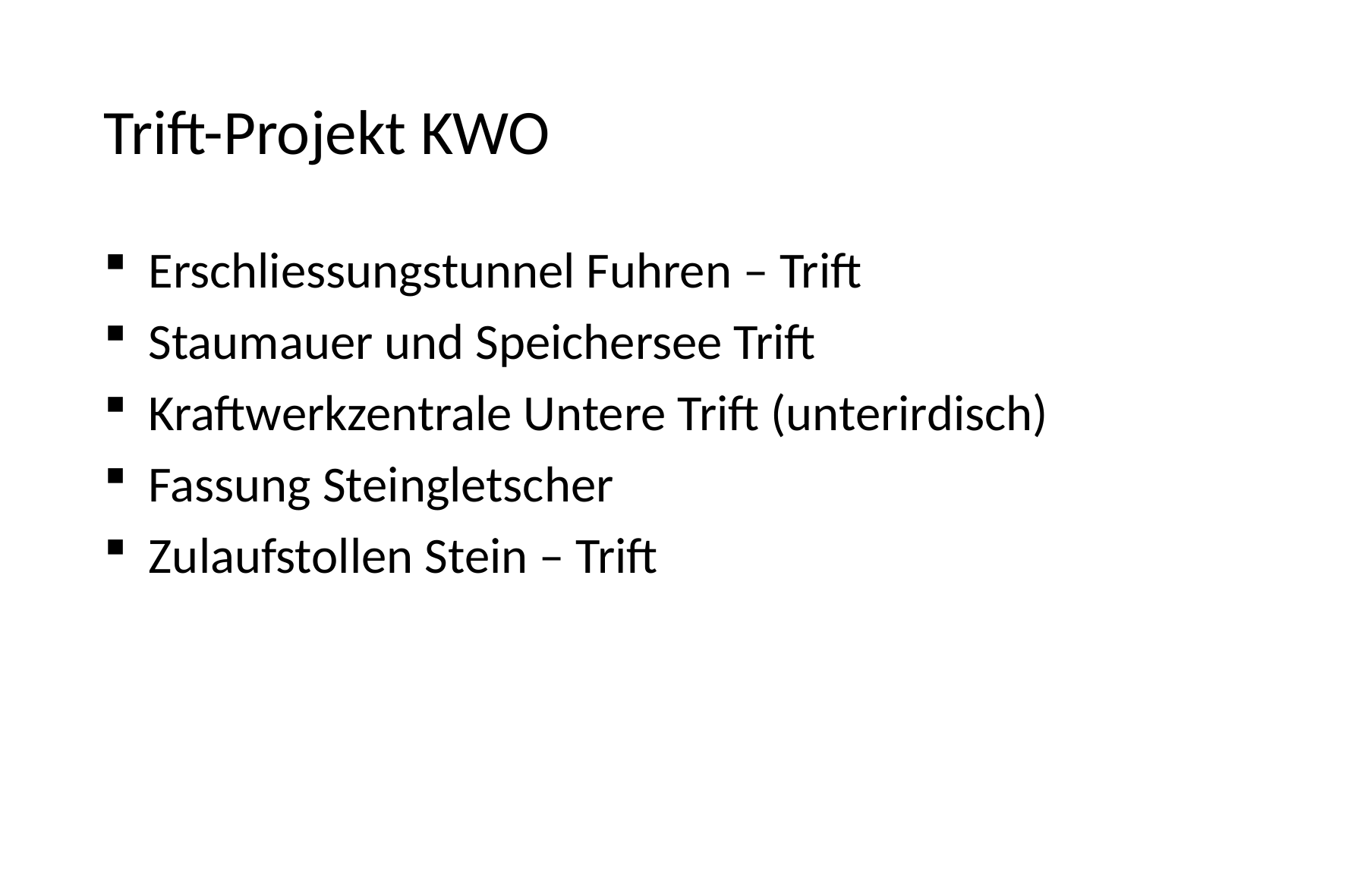

# Trift-Projekt KWO
Erschliessungstunnel Fuhren – Trift
Staumauer und Speichersee Trift
Kraftwerkzentrale Untere Trift (unterirdisch)
Fassung Steingletscher
Zulaufstollen Stein – Trift